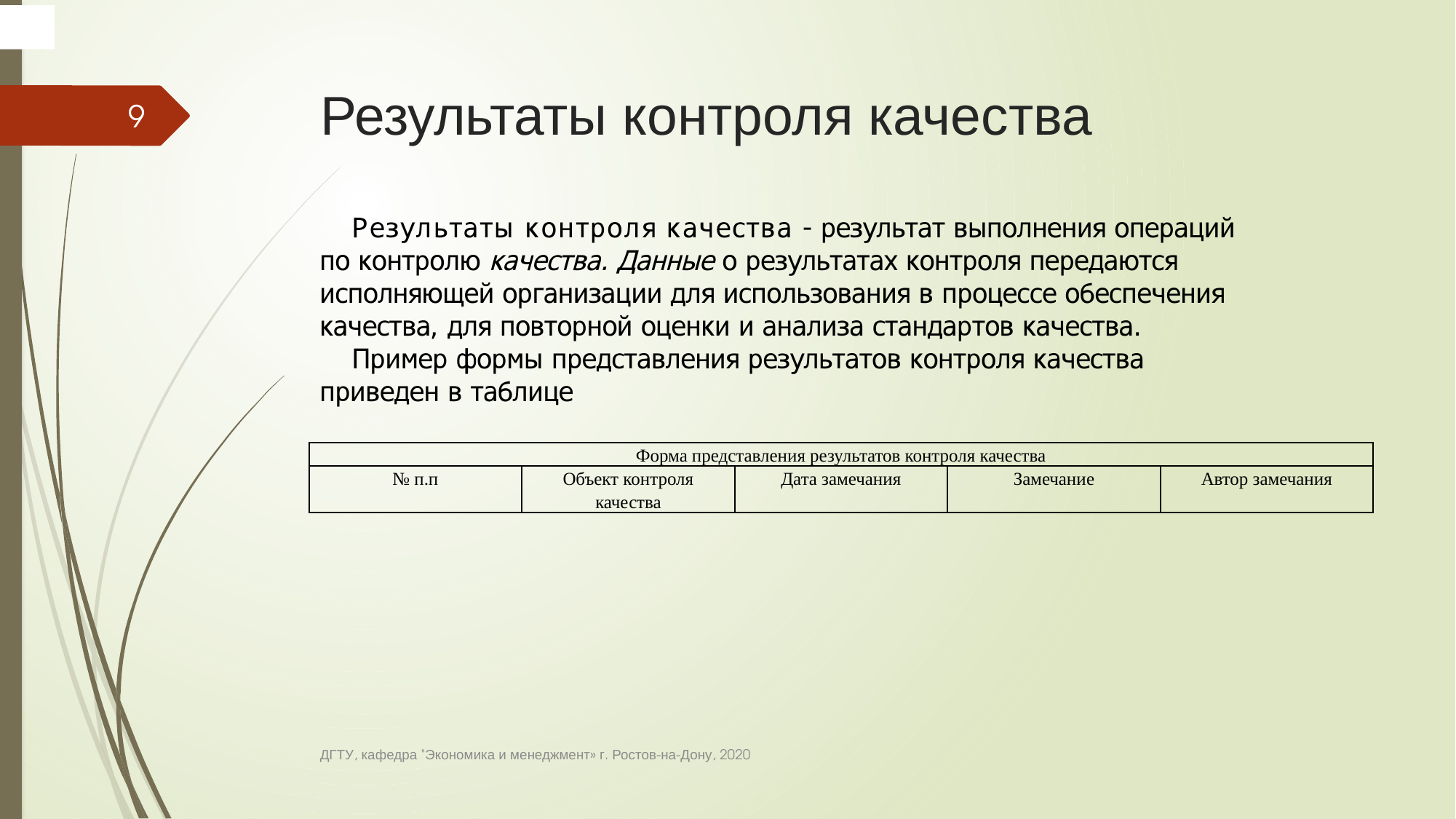

# Результаты контроля качества
9
Результаты контроля качества - результат выполнения операций по контролю качества. Данные о результатах контроля передаются исполняющей организации для использования в процессе обеспечения качества, для повторной оценки и анализа стандартов качества.
Пример формы представления результатов контроля качества приведен в таблице
| Форма представления результатов контроля качества |  |  |  |  |
| --- | --- | --- | --- | --- |
| № п.п | Объект контроля качества | Дата замечания | Замечание | Автор замечания |
ДГТУ, кафедра "Экономика и менеджмент» г. Ростов-на-Дону, 2020